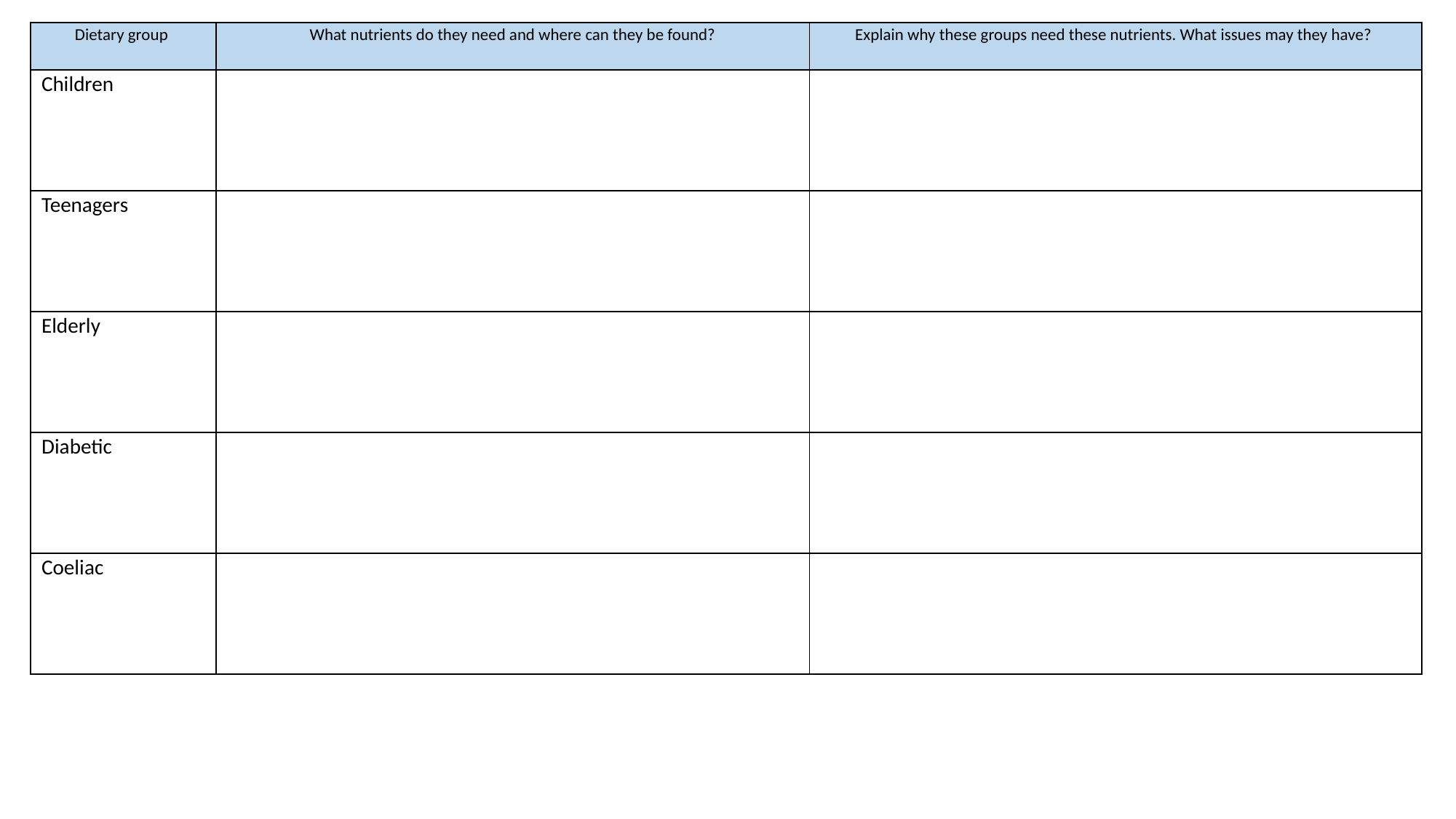

| Dietary group | What nutrients do they need and where can they be found? | Explain why these groups need these nutrients. What issues may they have? |
| --- | --- | --- |
| Children |  |  |
| Teenagers |  |  |
| Elderly |  |  |
| Diabetic |  |  |
| Coeliac |  |  |